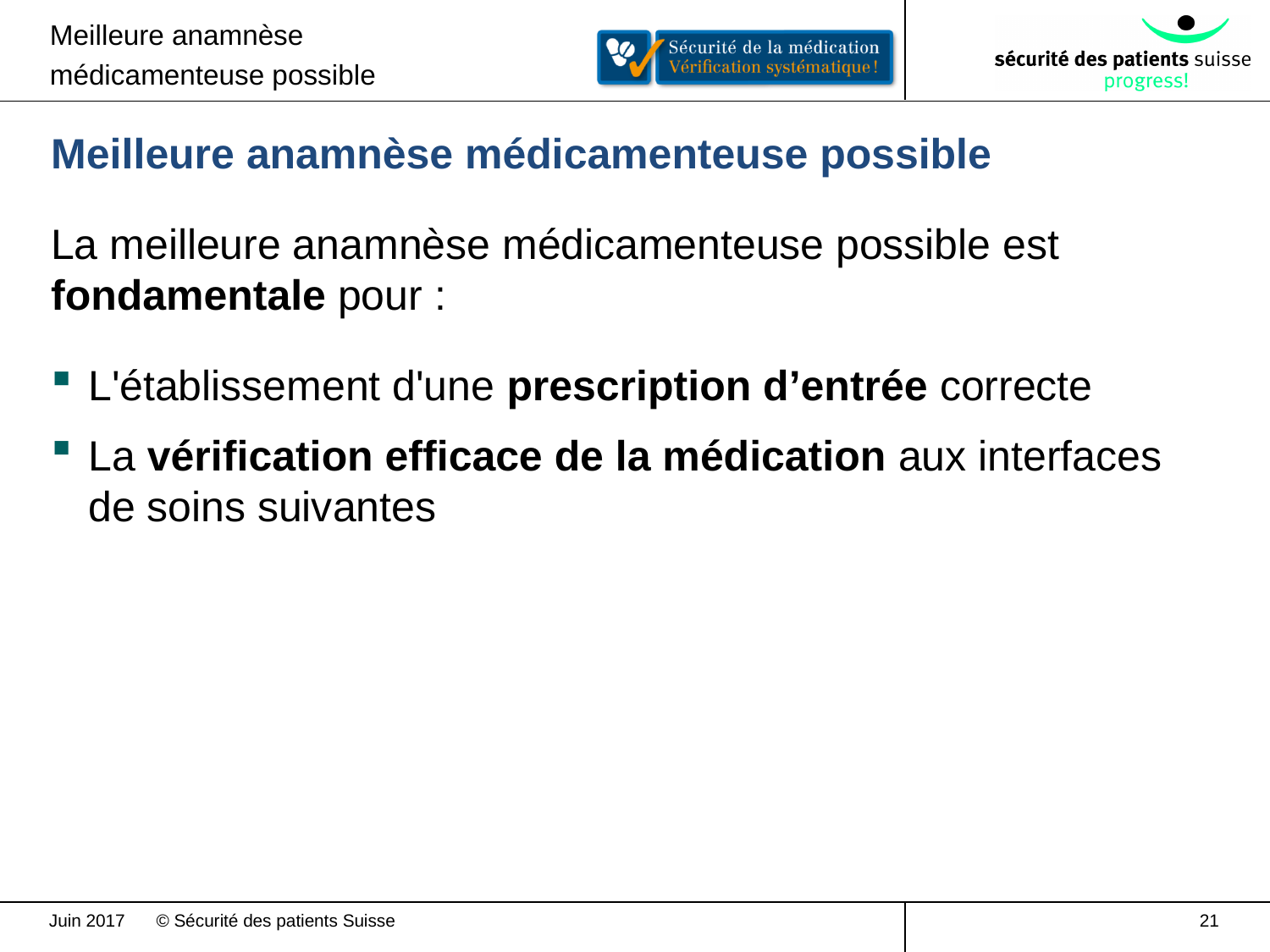

Meilleure anamnèse
médicamenteuse possible
Meilleure anamnèse médicamenteuse possible
La meilleure anamnèse médicamenteuse possible est fondamentale pour :
L'établissement d'une prescription d’entrée correcte
La vérification efficace de la médication aux interfaces de soins suivantes

Juin 2017
21